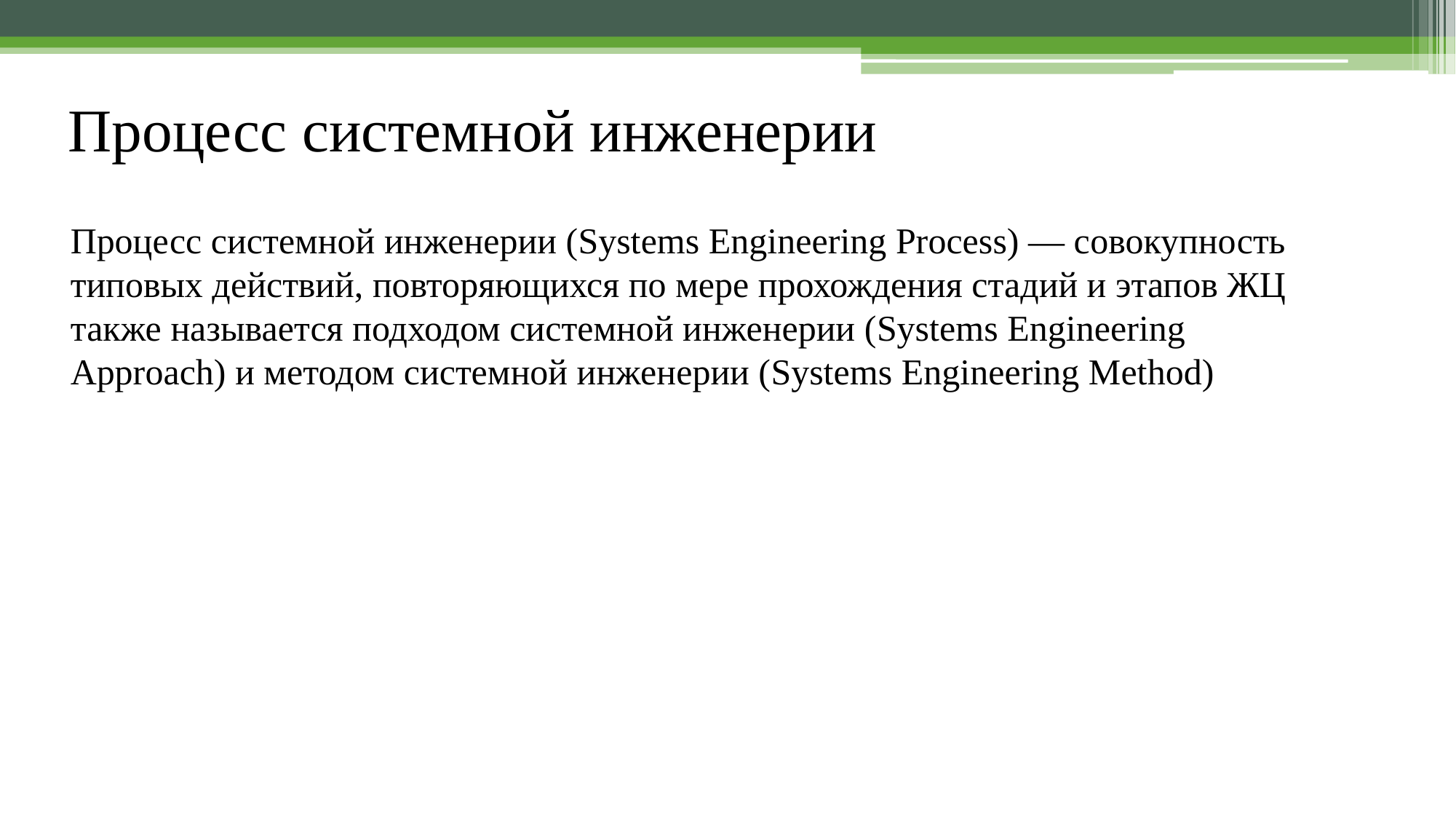

# Процесс системной инженерии
Процесс системной инженерии (Systems Engineering Process) — cовокупность типовых действий, повторяющихся по мере прохождения стадий и этапов ЖЦ также называется подходом системной инженерии (Systems Engineering Approach) и методом системной инженерии (Systems Engineering Method)